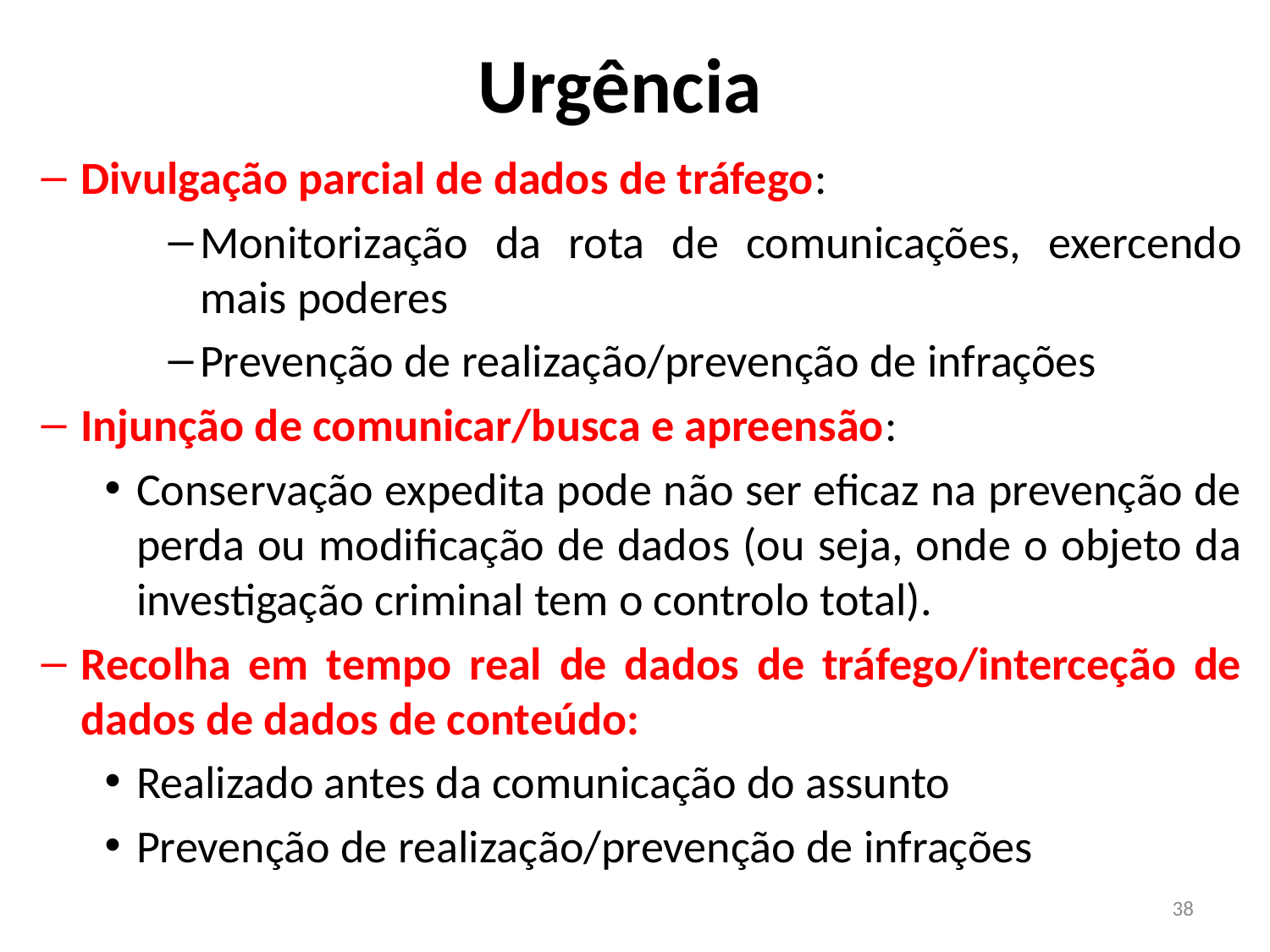

# Urgência
Divulgação parcial de dados de tráfego:
Monitorização da rota de comunicações, exercendo mais poderes
Prevenção de realização/prevenção de infrações
Injunção de comunicar/busca e apreensão:
Conservação expedita pode não ser eficaz na prevenção de perda ou modificação de dados (ou seja, onde o objeto da investigação criminal tem o controlo total).
Recolha em tempo real de dados de tráfego/interceção de dados de dados de conteúdo:
Realizado antes da comunicação do assunto
Prevenção de realização/prevenção de infrações
38